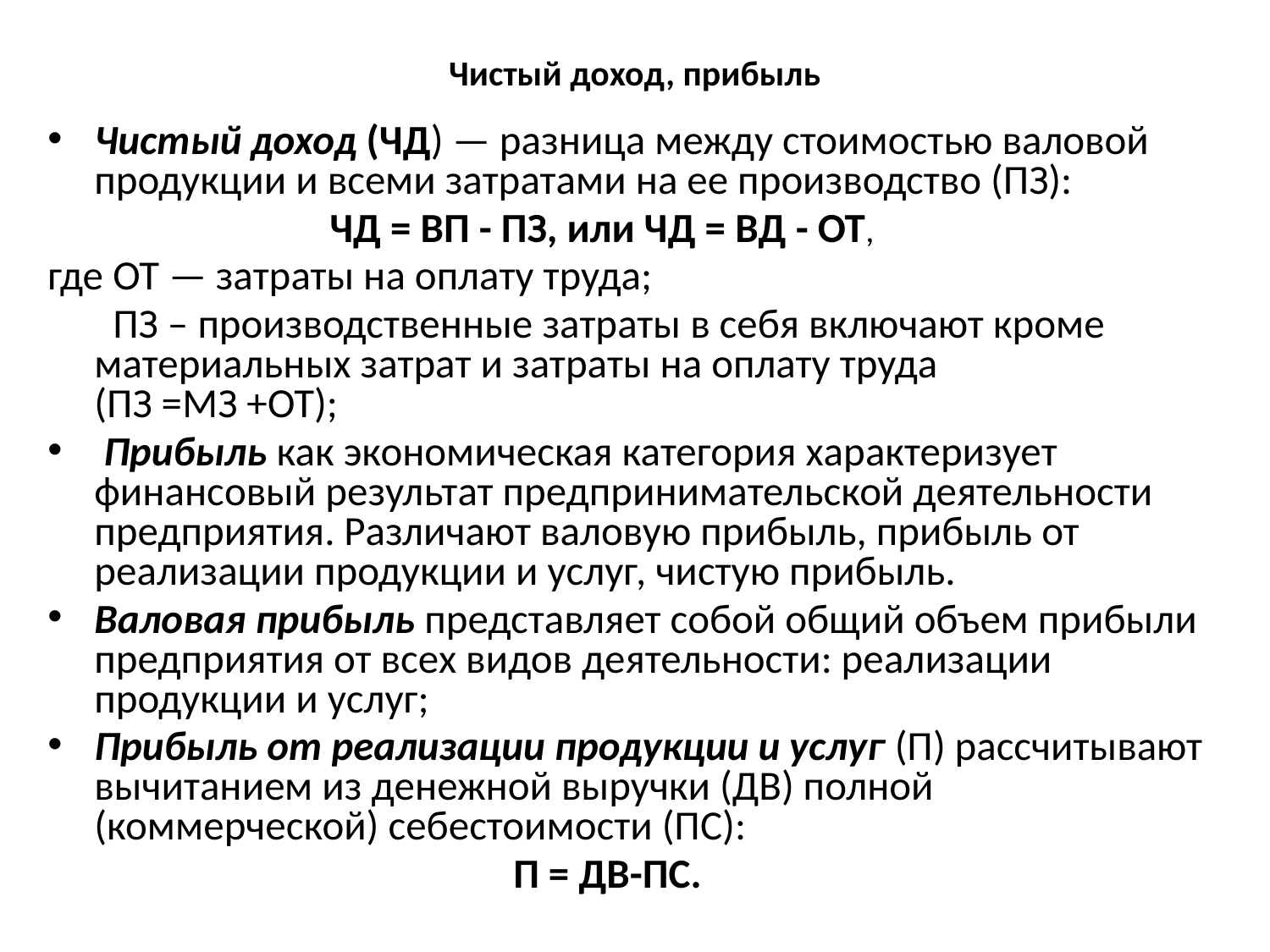

# Чистый доход, прибыль
Чистый доход (ЧД) — разница между стоимостью валовой продукции и всеми затратами на ее производство (ПЗ):
                                    ЧД = ВП - ПЗ, или ЧД = ВД - ОТ,
где ОТ — затраты на оплату труда;
       ПЗ – производственные затраты в себя включают кроме материальных затрат и затраты на оплату труда                          (ПЗ =МЗ +ОТ);
 Прибыль как экономическая категория характеризует финансовый результат предпринимательской деятельности предприятия. Различают валовую прибыль, прибыль от реализации продукции и услуг, чистую прибыль.
Валовая прибыль представляет собой общий объем прибыли предприятия от всех видов деятельности: реализации продукции и услуг;
Прибыль от реализации продукции и услуг (П) рассчитывают вычитанием из денежной выручки (ДВ) полной (коммерческой) себестоимости (ПС):
                                                  П = ДВ-ПС.